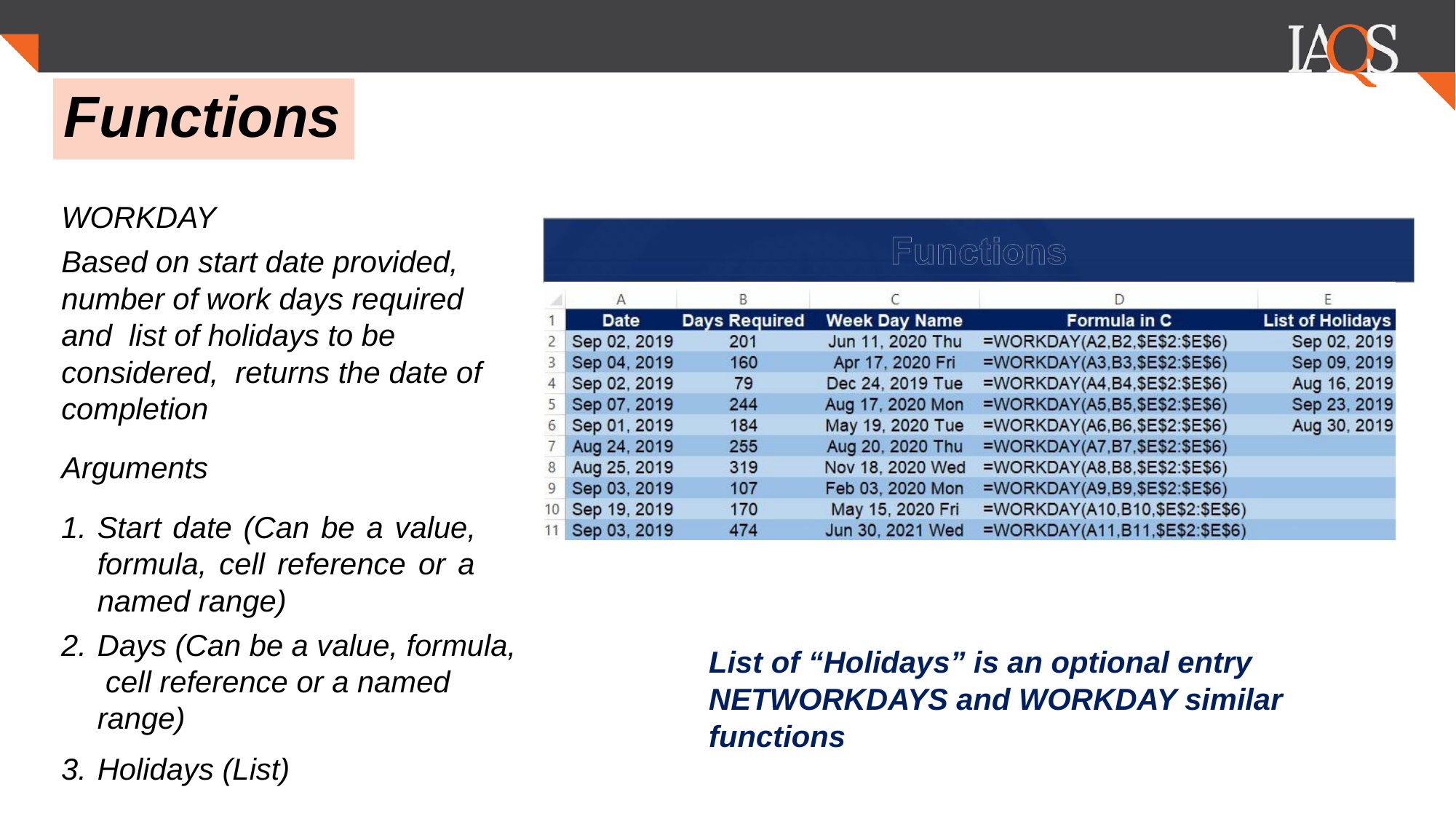

.
.
# Functions

WORKDAY
Based on start date provided,  number of work days required and  list of holidays to be considered,  returns the date of completion
Arguments
Start date (Can be a value,  formula, cell reference or a  named range)
Days (Can be a value, formula,  cell reference or a named  range)
Holidays (List)

List of “Holidays” is an optional entry  NETWORKDAYS and WORKDAY similar functions